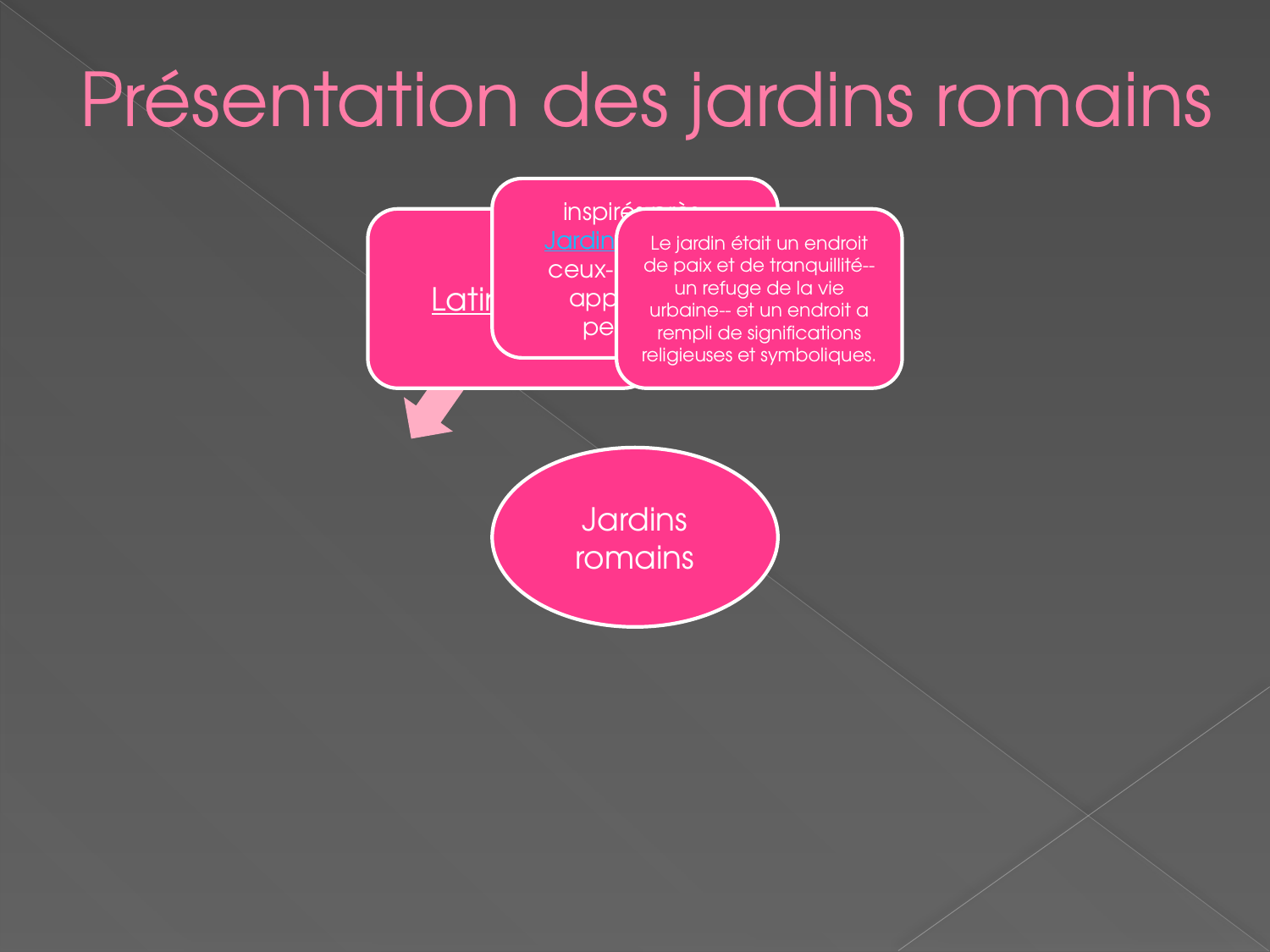

# Présentation des jardins romains
Jardins romains
Latin: horti